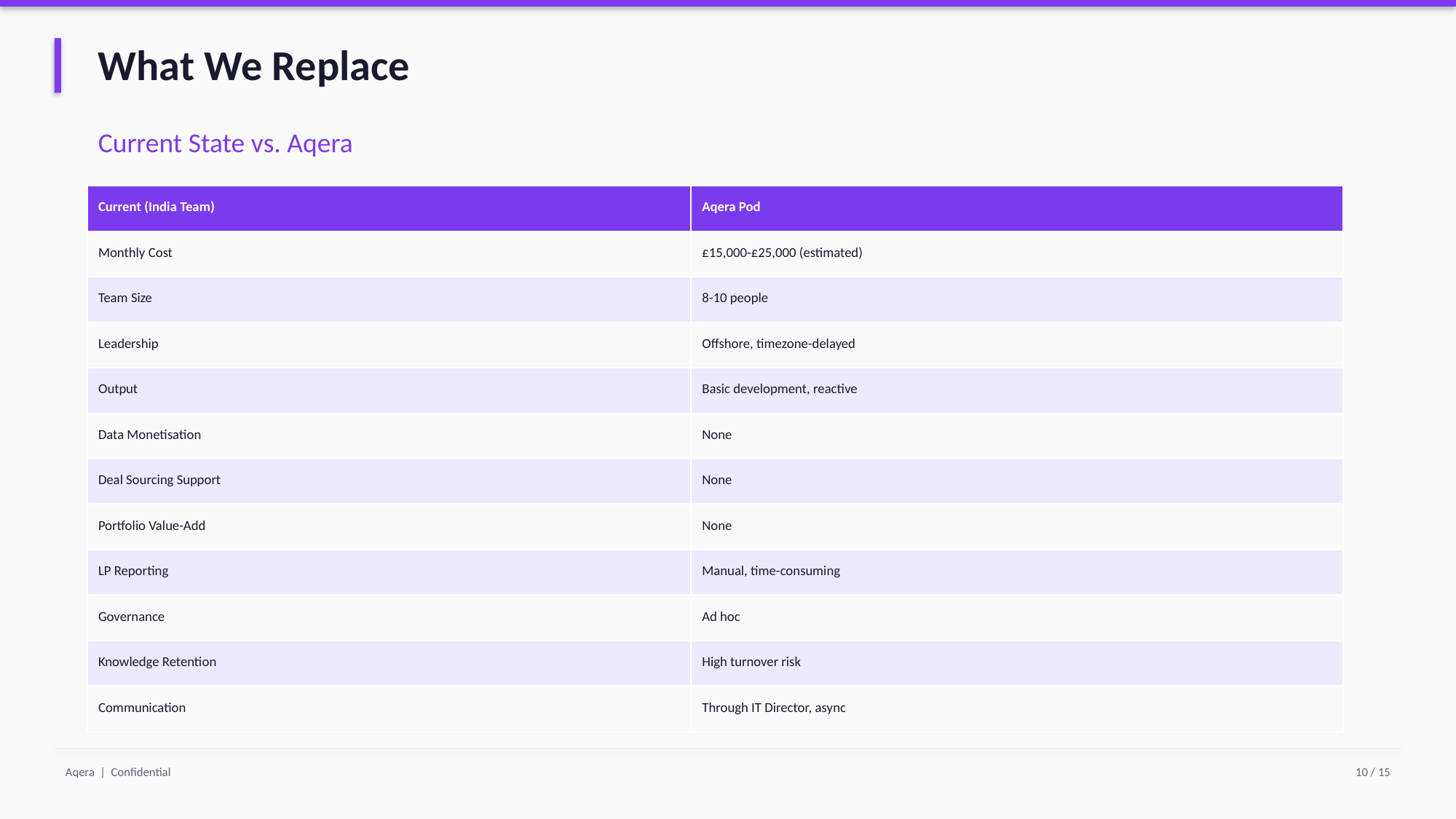

What We Replace

Current State vs. Aqera
| Current (India Team) | Aqera Pod |
| --- | --- |
| Monthly Cost | £15,000-£25,000 (estimated) |
| Team Size | 8-10 people |
| Leadership | Offshore, timezone-delayed |
| Output | Basic development, reactive |
| Data Monetisation | None |
| Deal Sourcing Support | None |
| Portfolio Value-Add | None |
| LP Reporting | Manual, time-consuming |
| Governance | Ad hoc |
| Knowledge Retention | High turnover risk |
| Communication | Through IT Director, async |

Aqera  |  Confidential
10 / 15